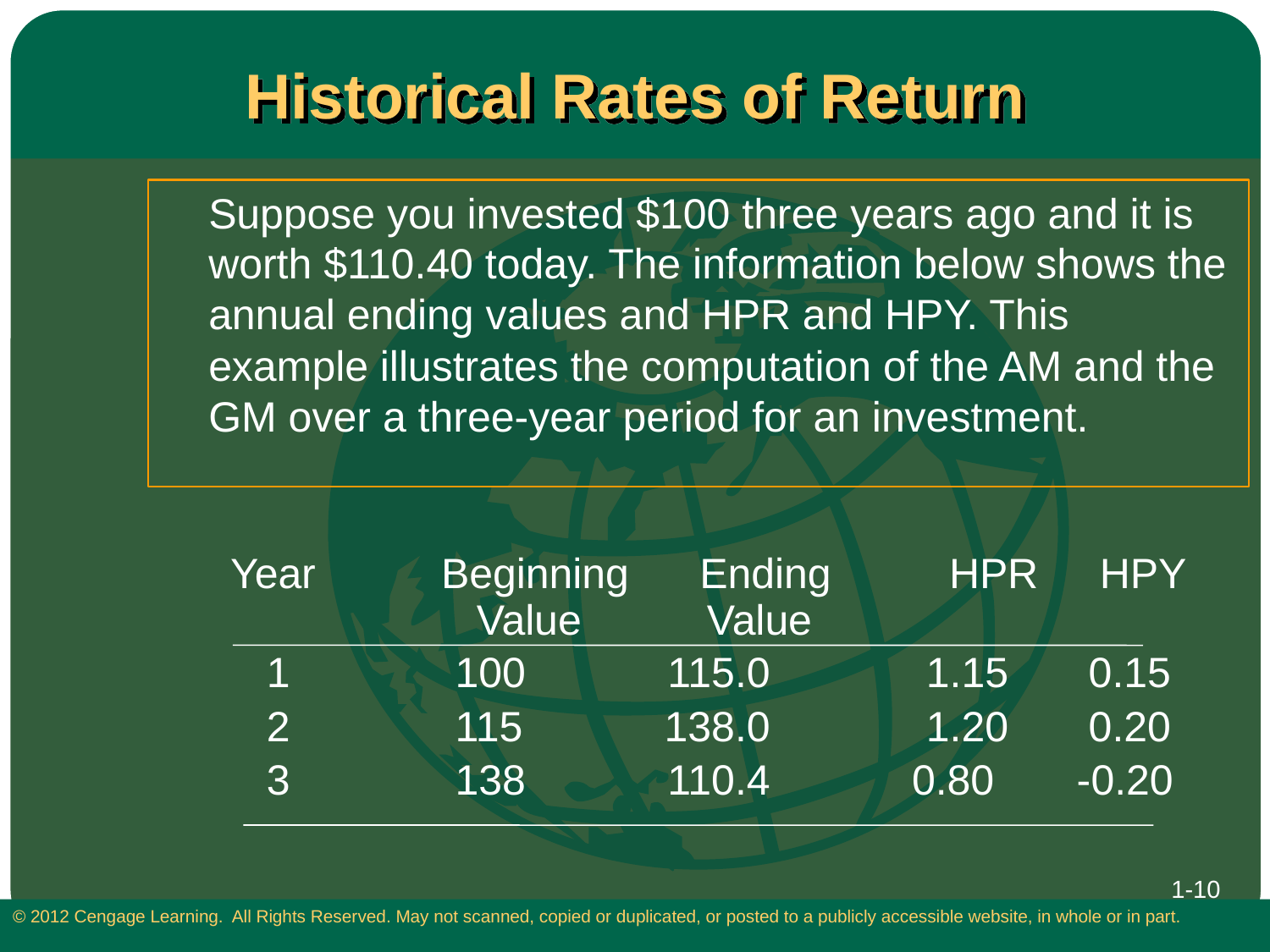

# Historical Rates of Return
	Suppose you invested $100 three years ago and it is worth $110.40 today. The information below shows the annual ending values and HPR and HPY. This example illustrates the computation of the AM and the GM over a three-year period for an investment.
	    Year	Beginning      Ending	HPR	  HPY
			   Value	 Value
1              100            115.0           	1.15 	   0.15
2              115            138.0          	1.20	   0.20
3              138            110.4            0.80	  -0.20

1-10
© 2012 Cengage Learning.  All Rights Reserved. May not scanned, copied or duplicated, or posted to a publicly accessible website, in whole or in part.